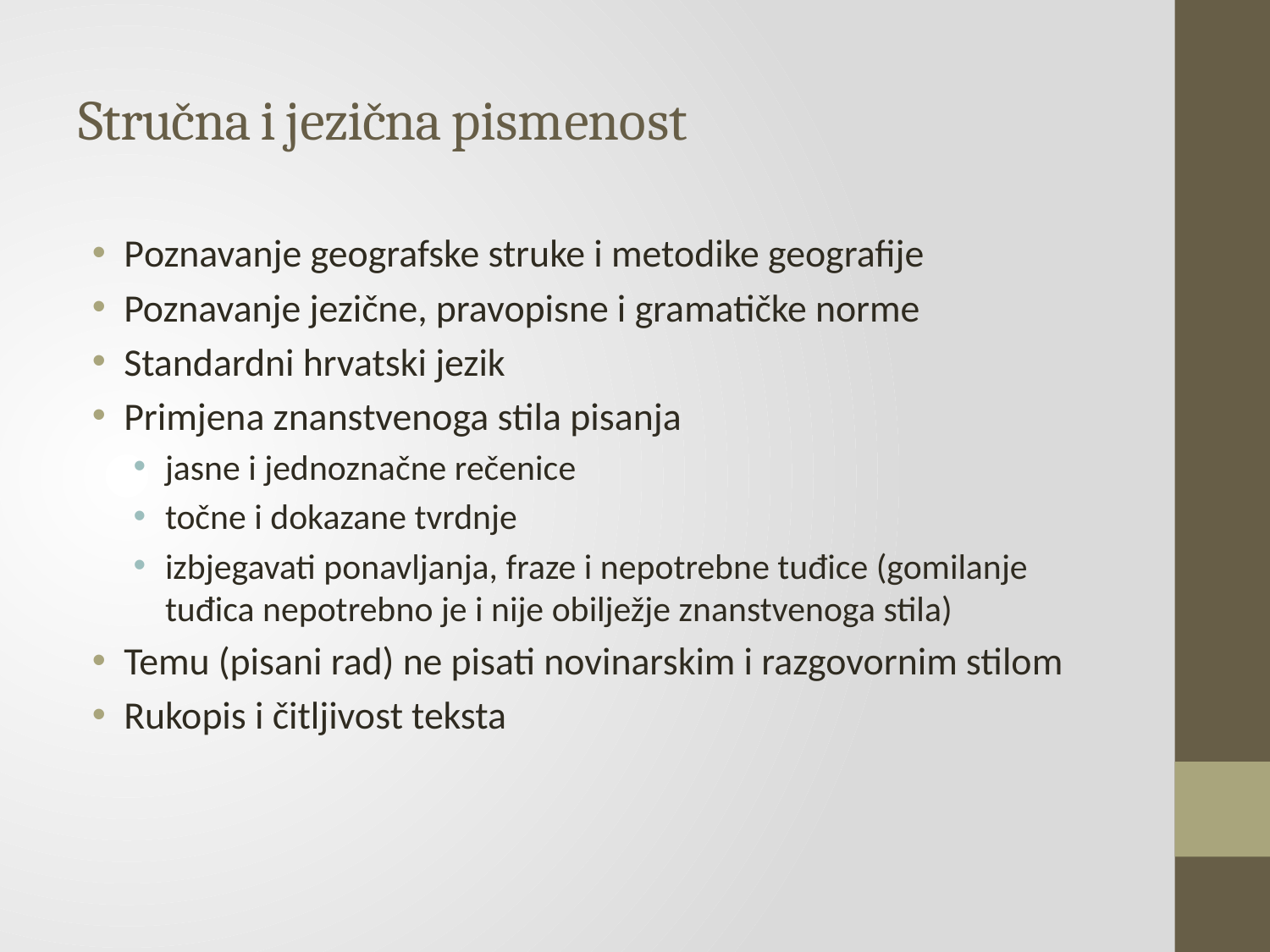

# Stručna i jezična pismenost
Poznavanje geografske struke i metodike geografije
Poznavanje jezične, pravopisne i gramatičke norme
Standardni hrvatski jezik
Primjena znanstvenoga stila pisanja
jasne i jednoznačne rečenice
točne i dokazane tvrdnje
izbjegavati ponavljanja, fraze i nepotrebne tuđice (gomilanje tuđica nepotrebno je i nije obilježje znanstvenoga stila)
Temu (pisani rad) ne pisati novinarskim i razgovornim stilom
Rukopis i čitljivost teksta